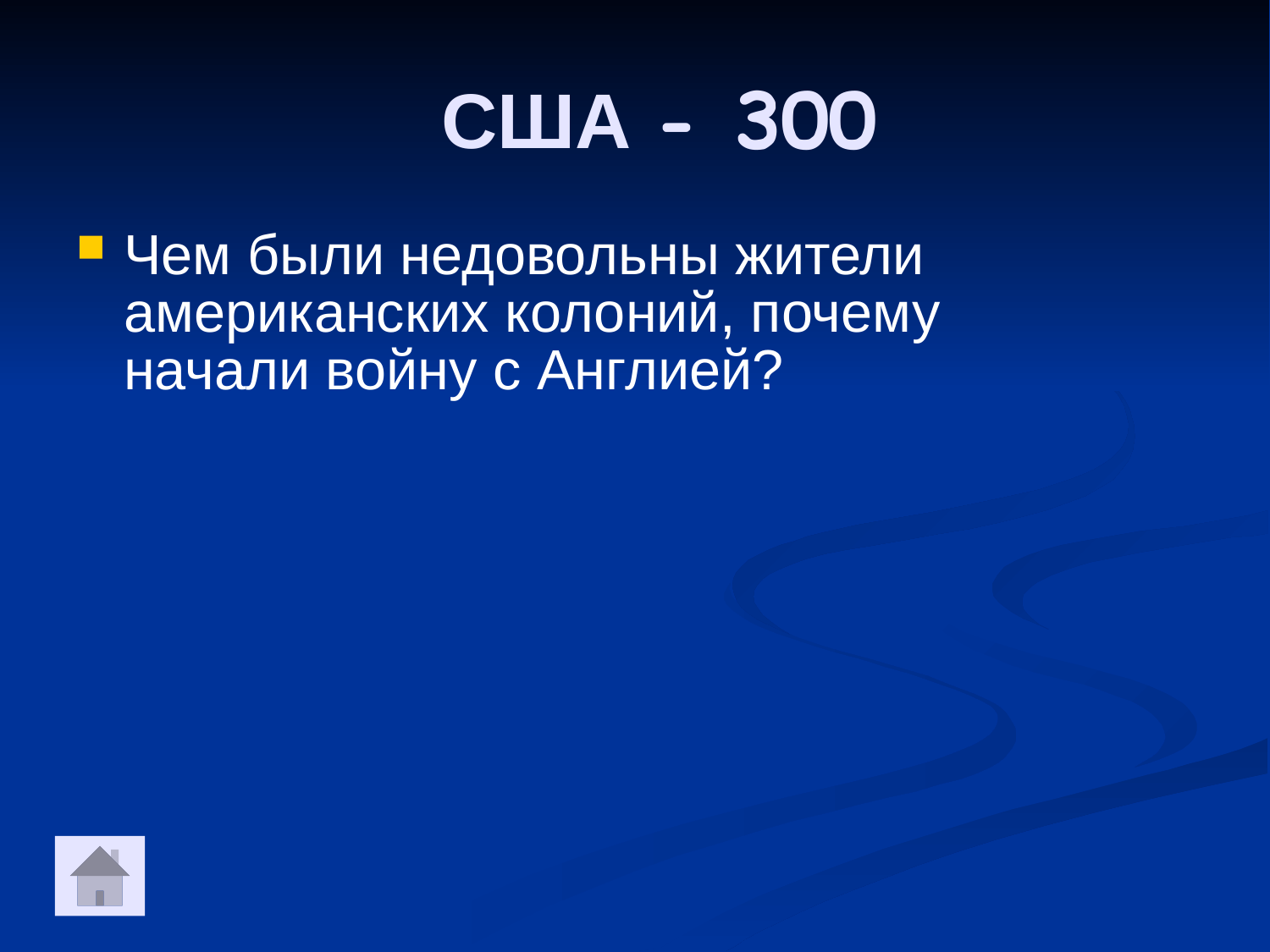

США - 300
Чем были недовольны жители американских колоний, почему начали войну с Англией?